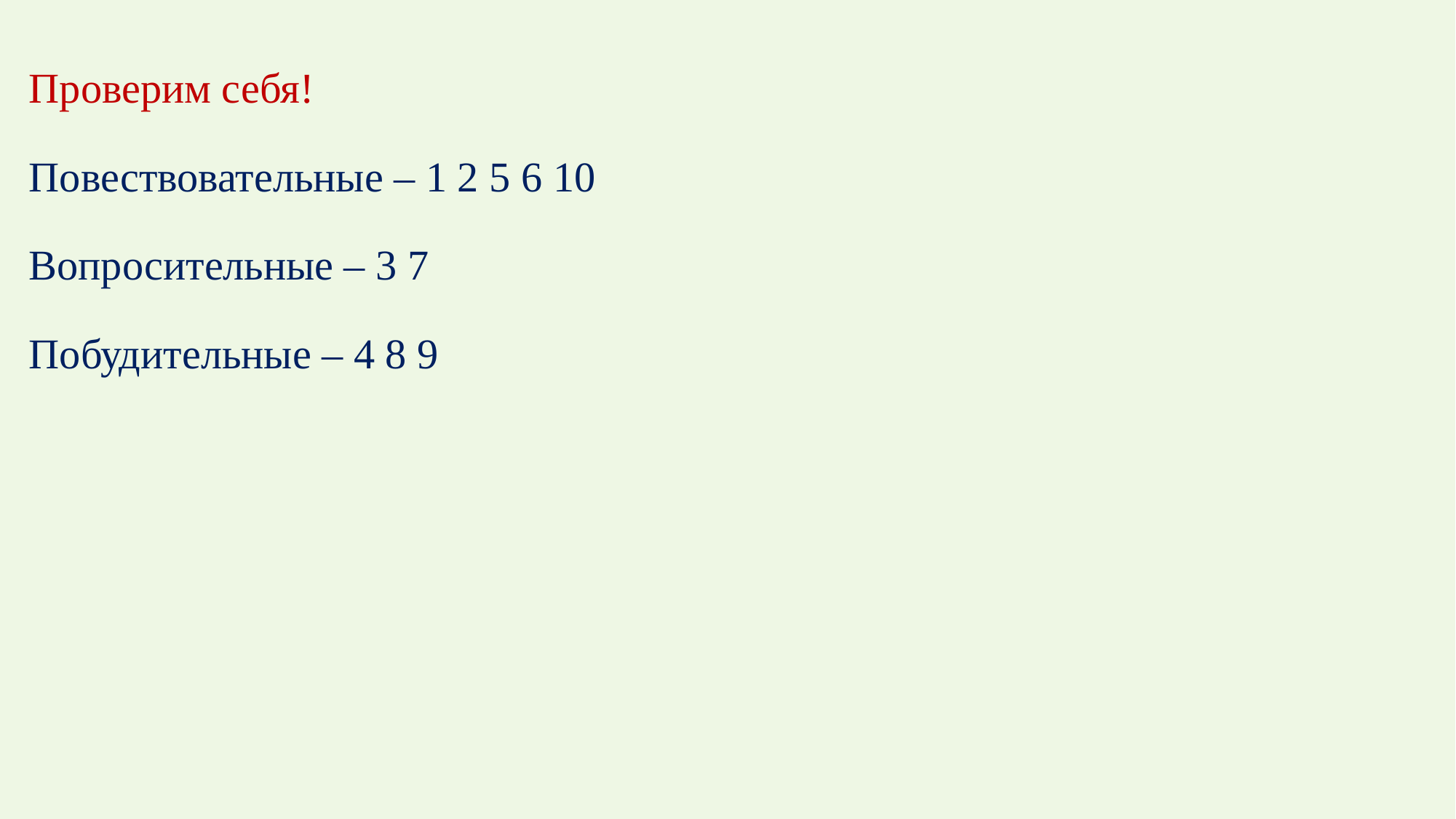

Проверим себя!
Повествовательные – 1 2 5 6 10
Вопросительные – 3 7
Побудительные – 4 8 9